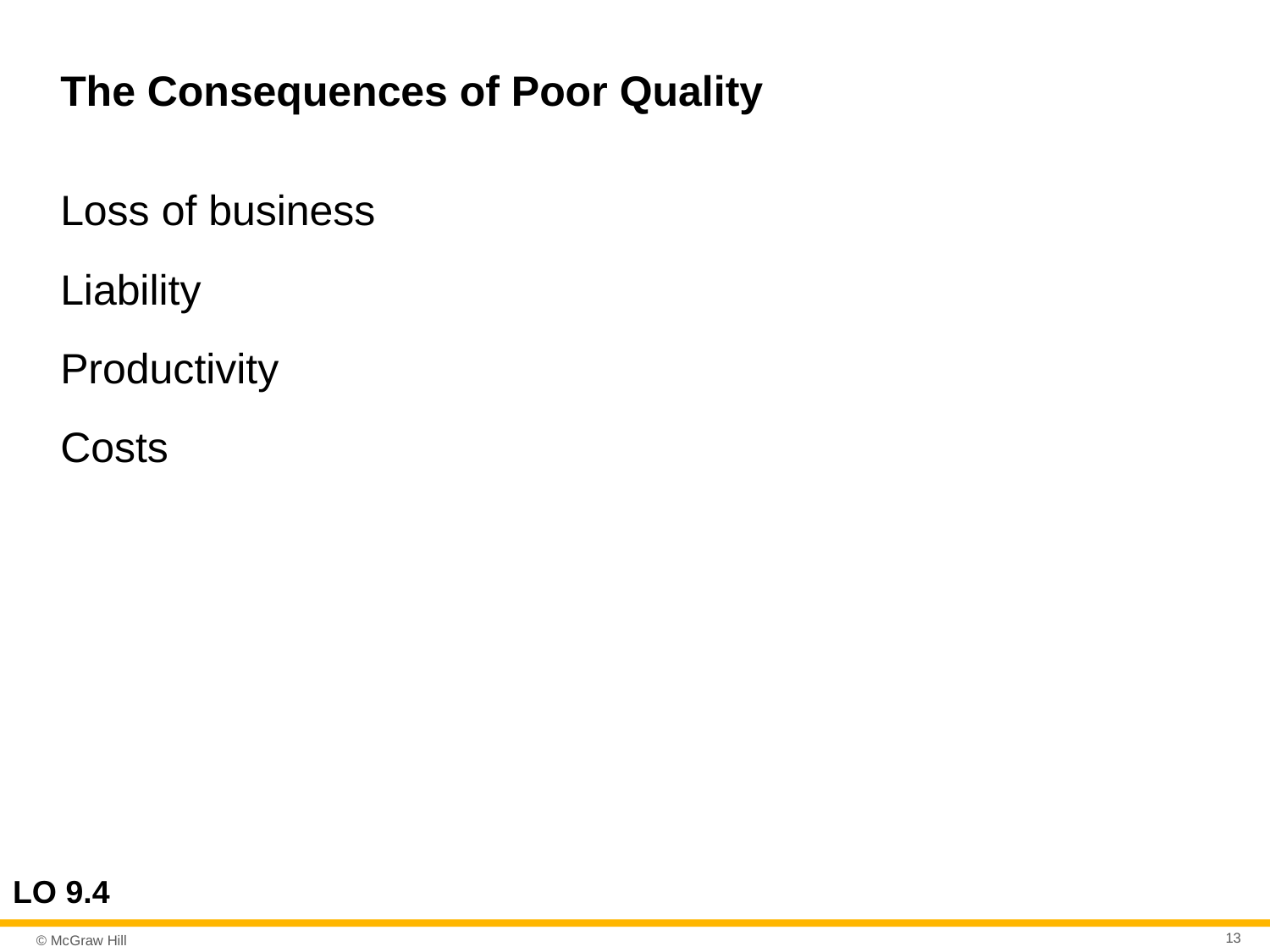

# The Consequences of Poor Quality
Loss of business
Liability
Productivity
Costs
LO 9.4